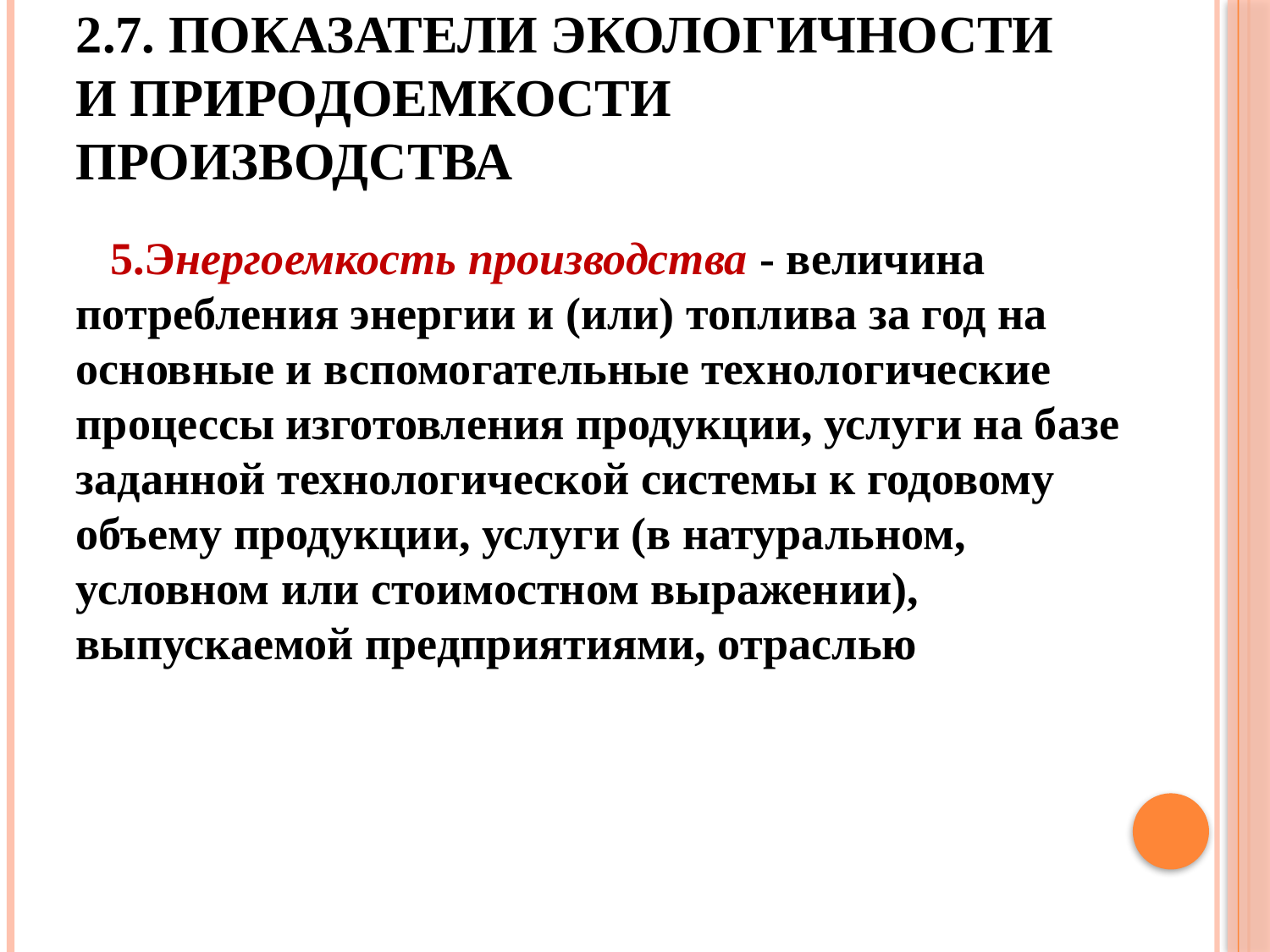

# 2.7. Показатели экологичности и природоемкости производства
   5.Энергоемкость производства - величина потребления энергии и (или) топлива за год на основные и вспомогательные технологические процессы изготовления продукции, услуги на базе заданной технологической системы к годовому объему продукции, услуги (в натуральном, условном или стоимостном выражении), выпускаемой предприятиями, отраслью